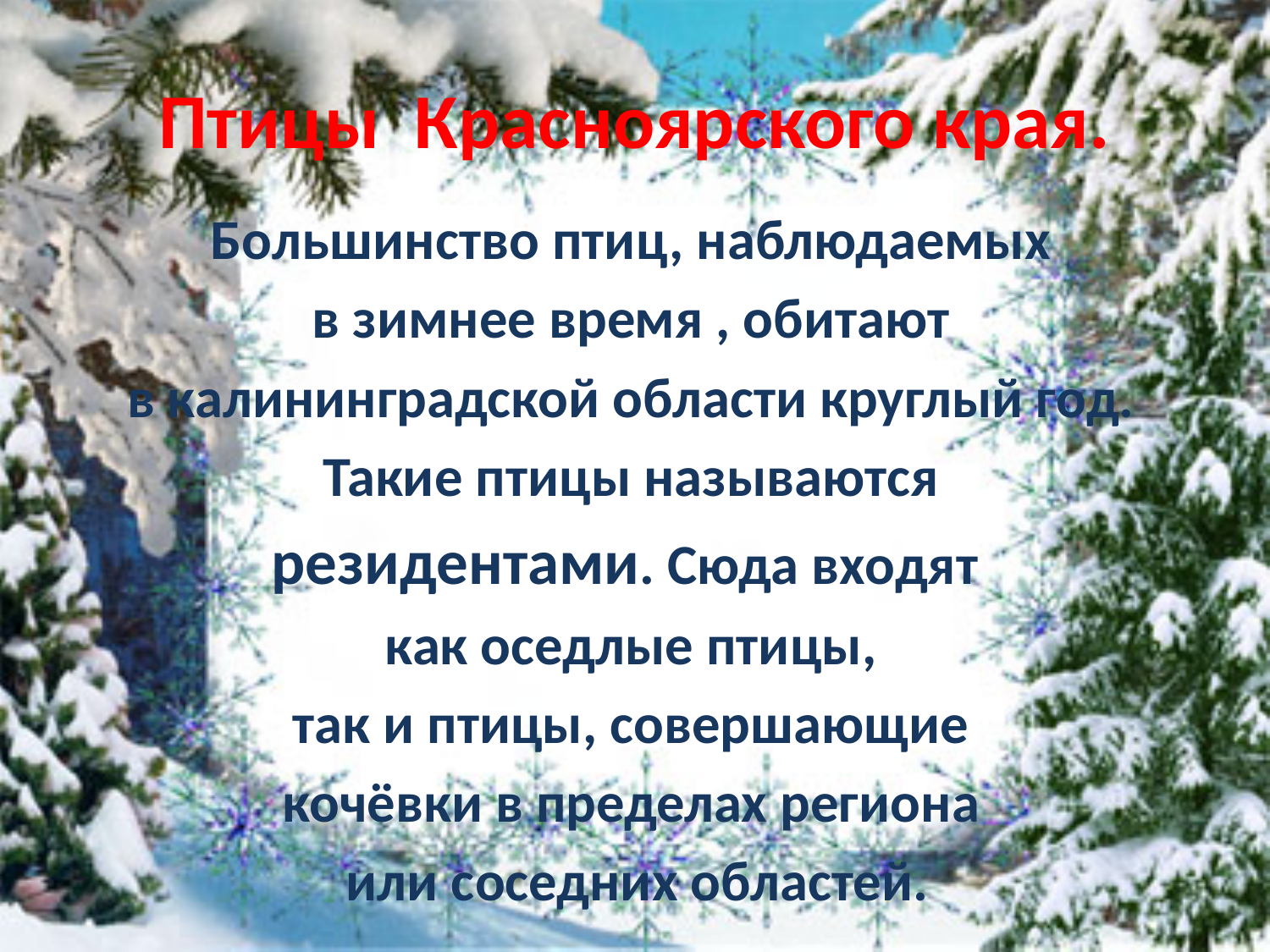

# Птицы  Красноярского края.
Большинство птиц, наблюдаемых
 в зимнее время , обитают
в калининградской области круглый год.
 Такие птицы называются
резидентами. Сюда входят
как оседлые птицы,
 так и птицы, совершающие
кочёвки в пределах региона
 или соседних областей.